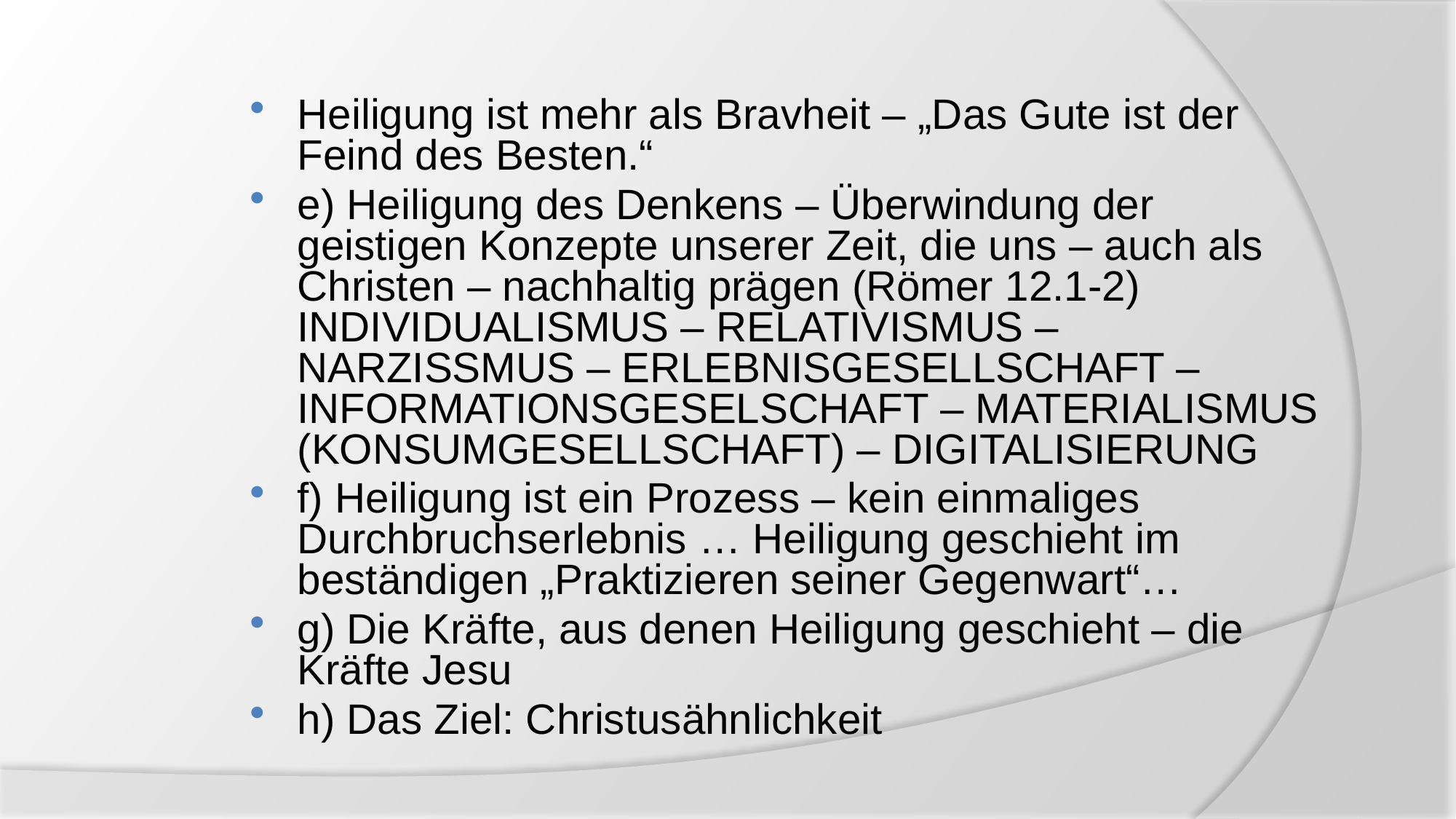

#
Heiligung ist mehr als Bravheit – „Das Gute ist der Feind des Besten.“
e) Heiligung des Denkens – Überwindung der geistigen Konzepte unserer Zeit, die uns – auch als Christen – nachhaltig prägen (Römer 12.1-2)
INDIVIDUALISMUS – RELATIVISMUS – NARZISSMUS – ERLEBNISGESELLSCHAFT – INFORMATIONSGESELSCHAFT – MATERIALISMUS (KONSUMGESELLSCHAFT) – DIGITALISIERUNG
f) Heiligung ist ein Prozess – kein einmaliges Durchbruchserlebnis … Heiligung geschieht im beständigen „Praktizieren seiner Gegenwart“…
g) Die Kräfte, aus denen Heiligung geschieht – die Kräfte Jesu
h) Das Ziel: Christusähnlichkeit